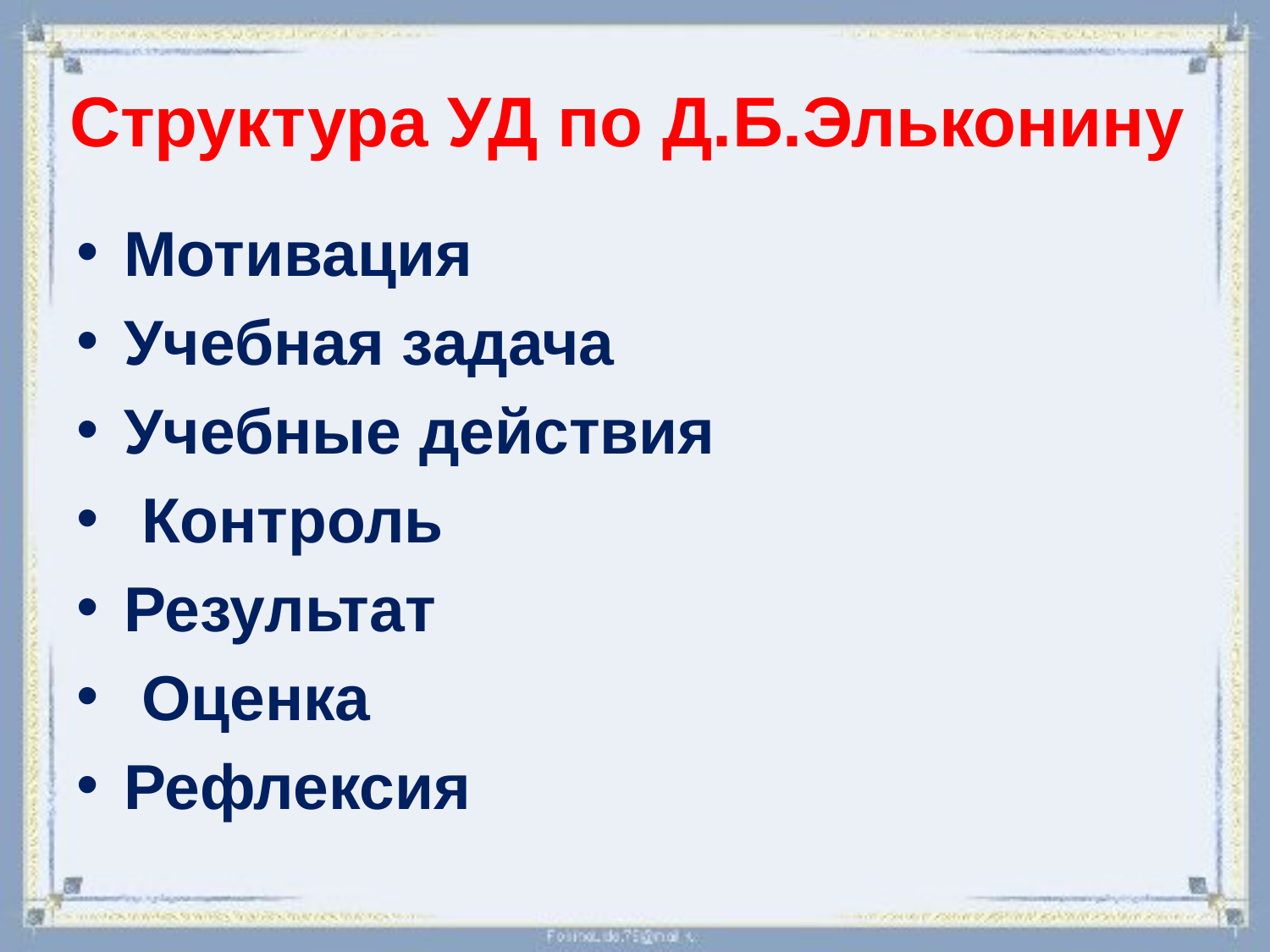

# Структура УД по Д.Б.Эльконину
Мотивация
Учебная задача
Учебные действия
 Контроль
Результат
 Оценка
Рефлексия